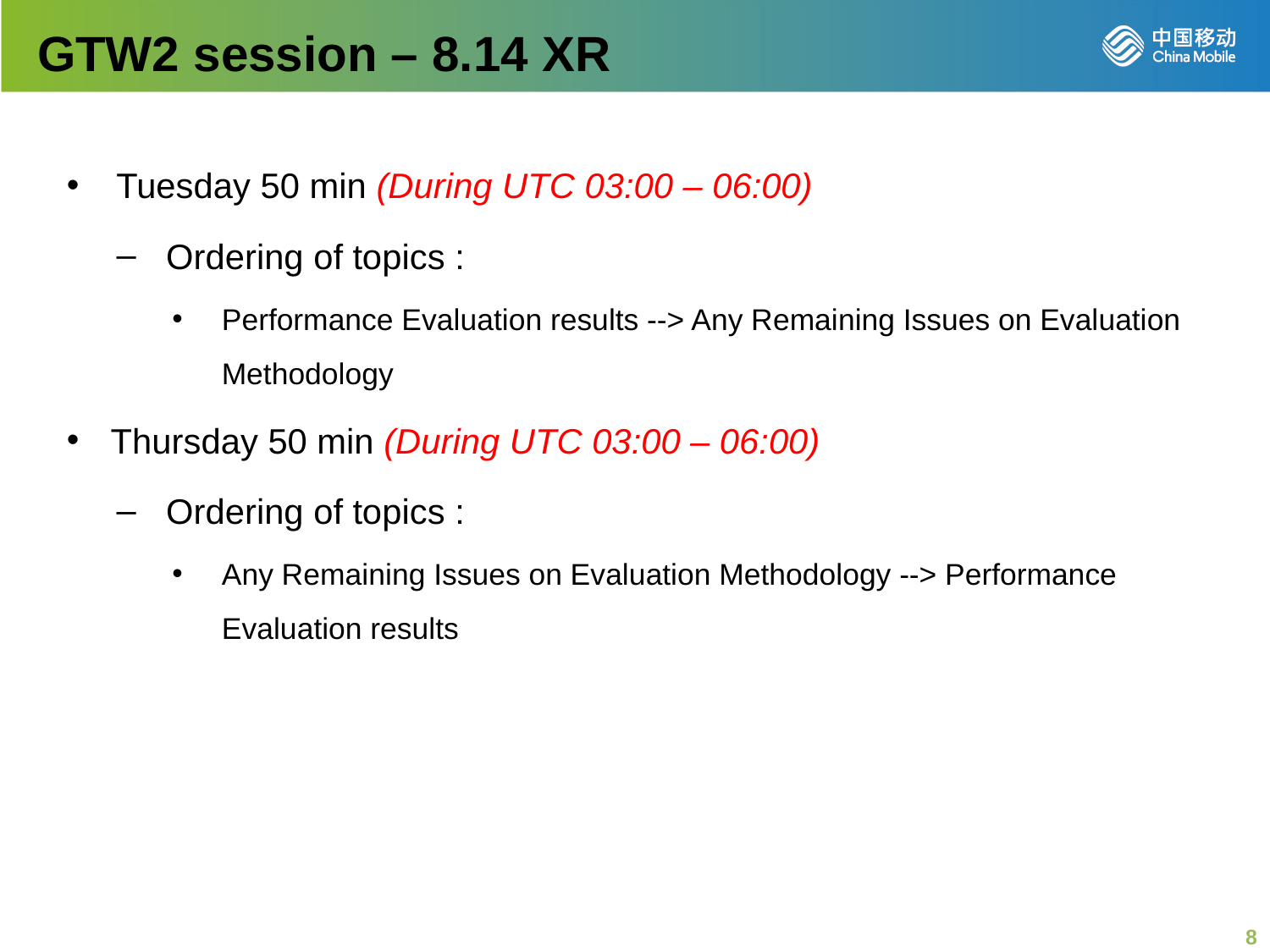

GTW2 session – 8.14 XR
Tuesday 50 min (During UTC 03:00 – 06:00)
Ordering of topics :
Performance Evaluation results --> Any Remaining Issues on Evaluation Methodology
Thursday 50 min (During UTC 03:00 – 06:00)
Ordering of topics :
Any Remaining Issues on Evaluation Methodology --> Performance Evaluation results